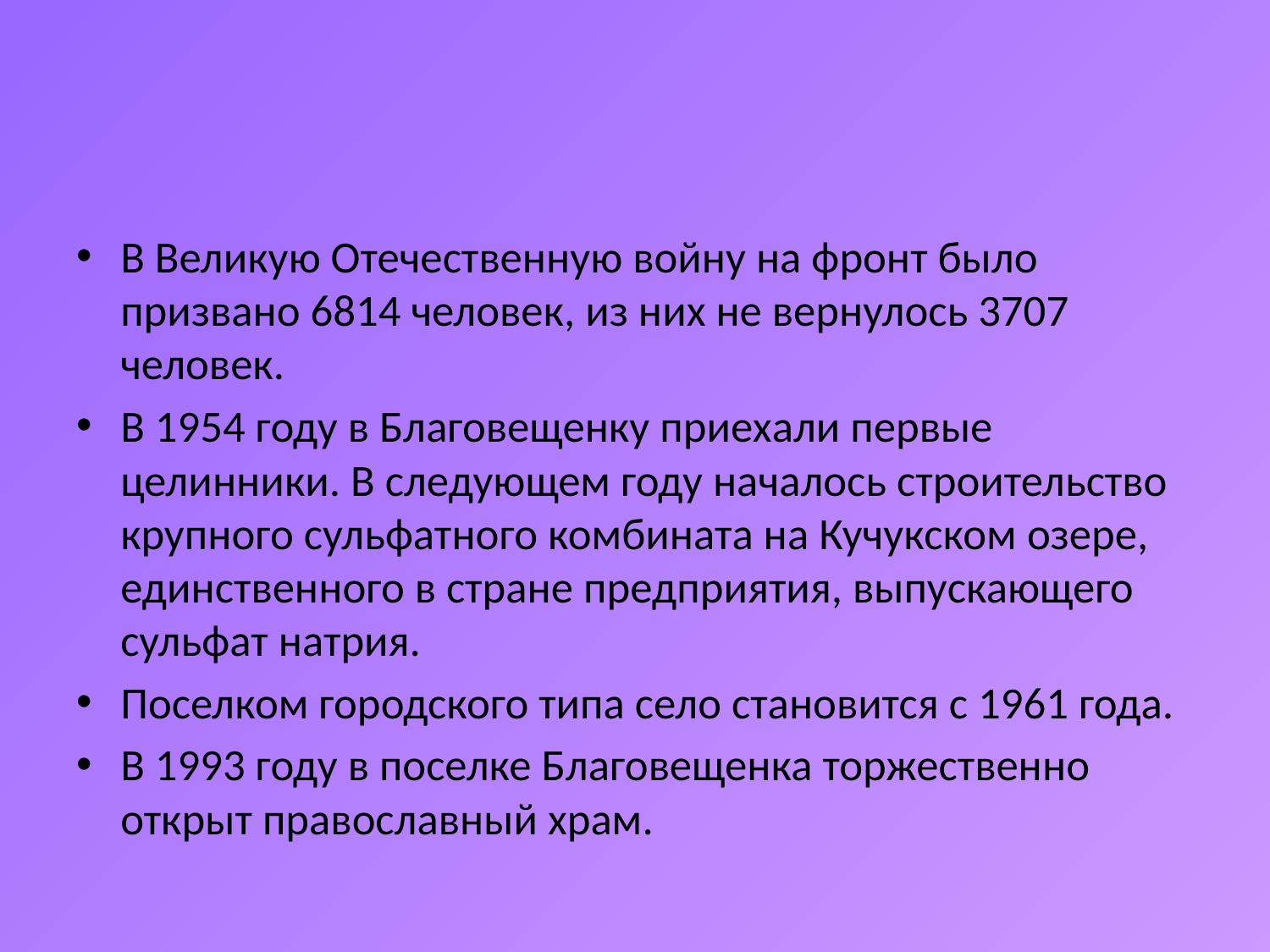

#
В Великую Отечественную войну на фронт было призвано 6814 человек, из них не вернулось 3707 человек.
В 1954 году в Благовещенку приехали первые целинники. В следующем году началось строительство крупного сульфатного комбината на Кучукском озере, единственного в стране предприятия, выпускающего сульфат натрия.
Поселком городского типа село становится с 1961 года.
В 1993 году в поселке Благовещенка торжественно открыт православный храм.